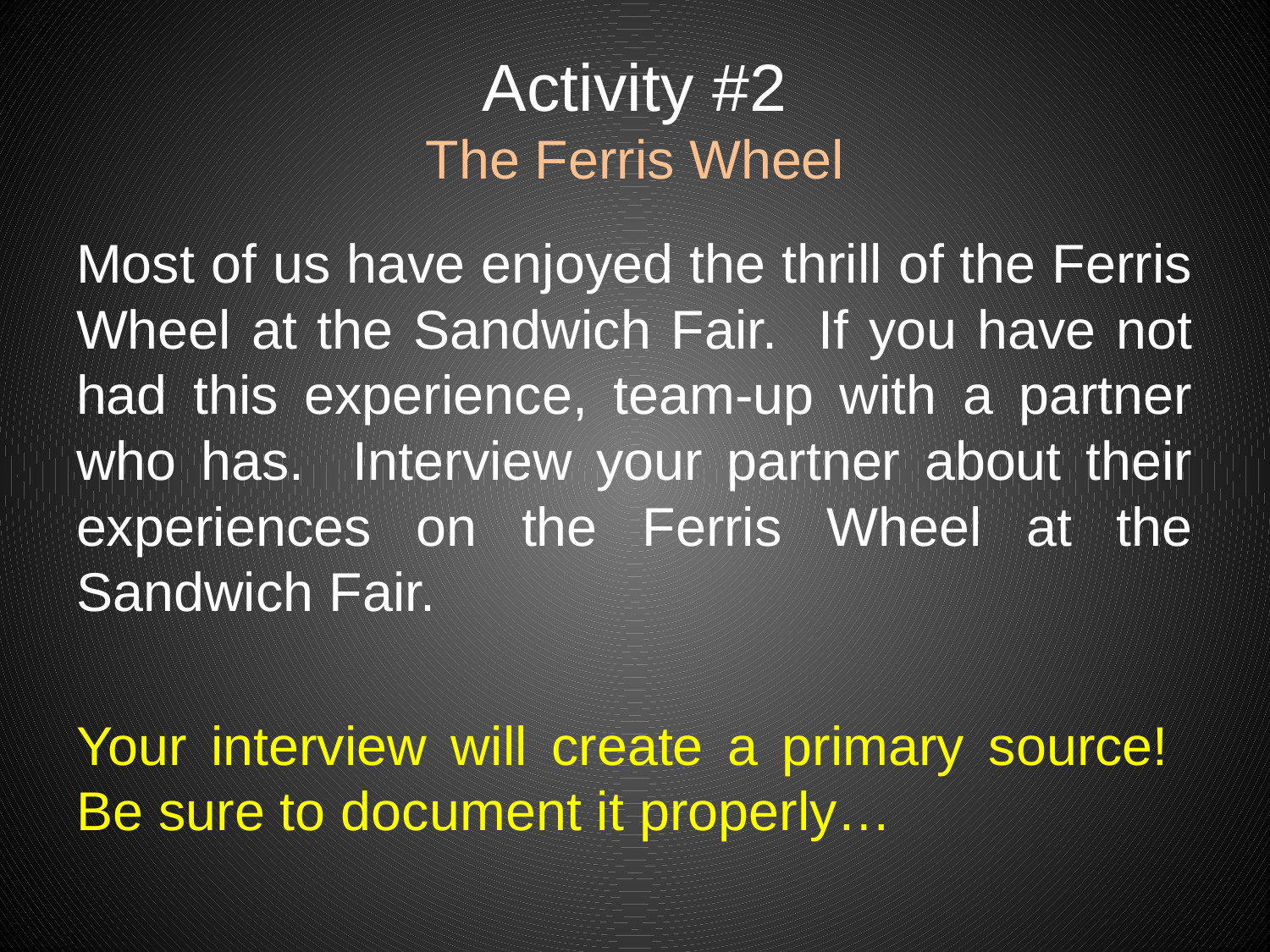

# Activity #2 The Ferris Wheel
Most of us have enjoyed the thrill of the Ferris Wheel at the Sandwich Fair.  If you have not had this experience, team-up with a partner who has.  Interview your partner about their experiences on the Ferris Wheel at the Sandwich Fair.

Your interview will create a primary source!  Be sure to document it properly…